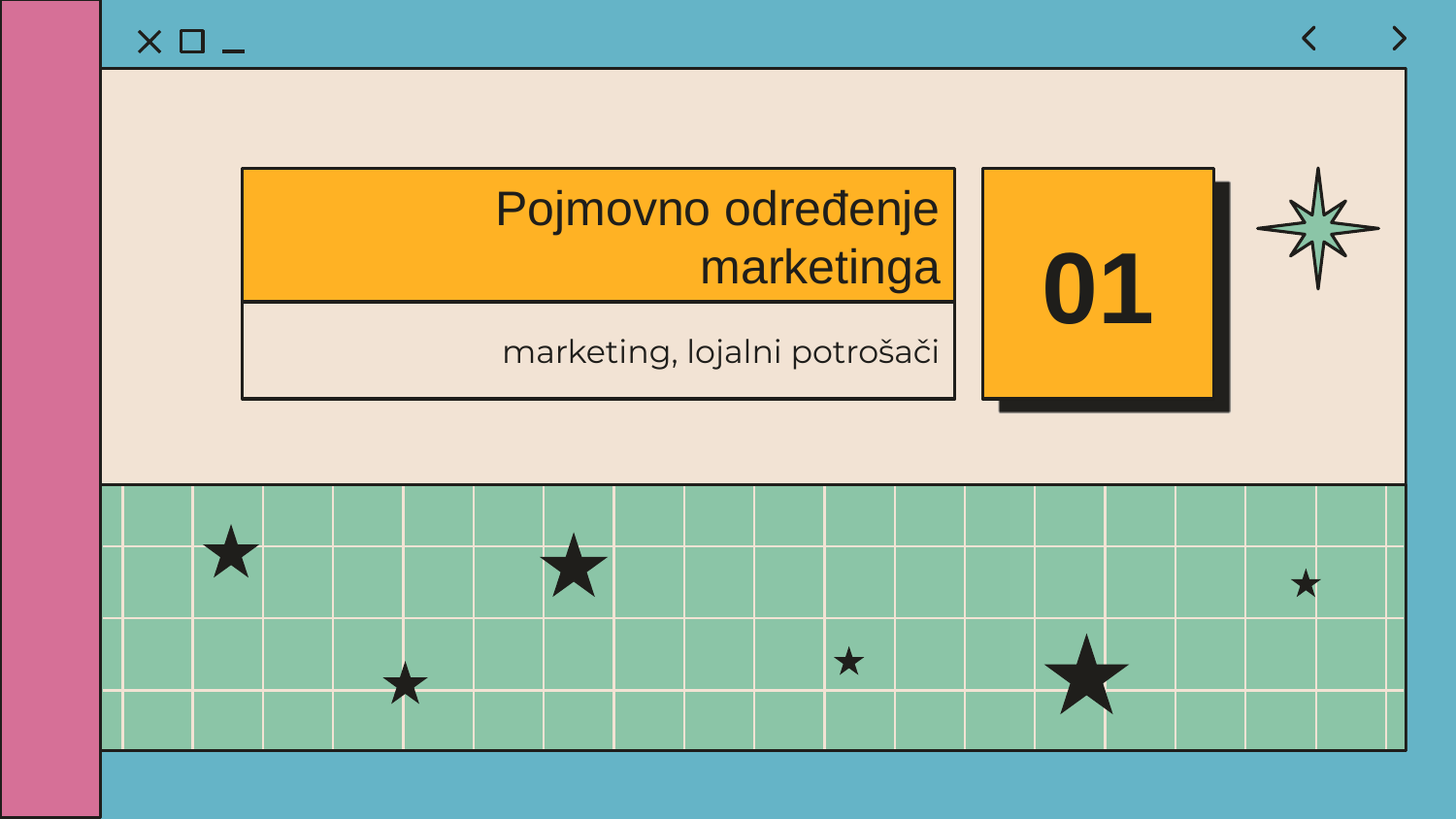

# Pojmovno određenje marketinga
01

marketing, lojalni potrošači